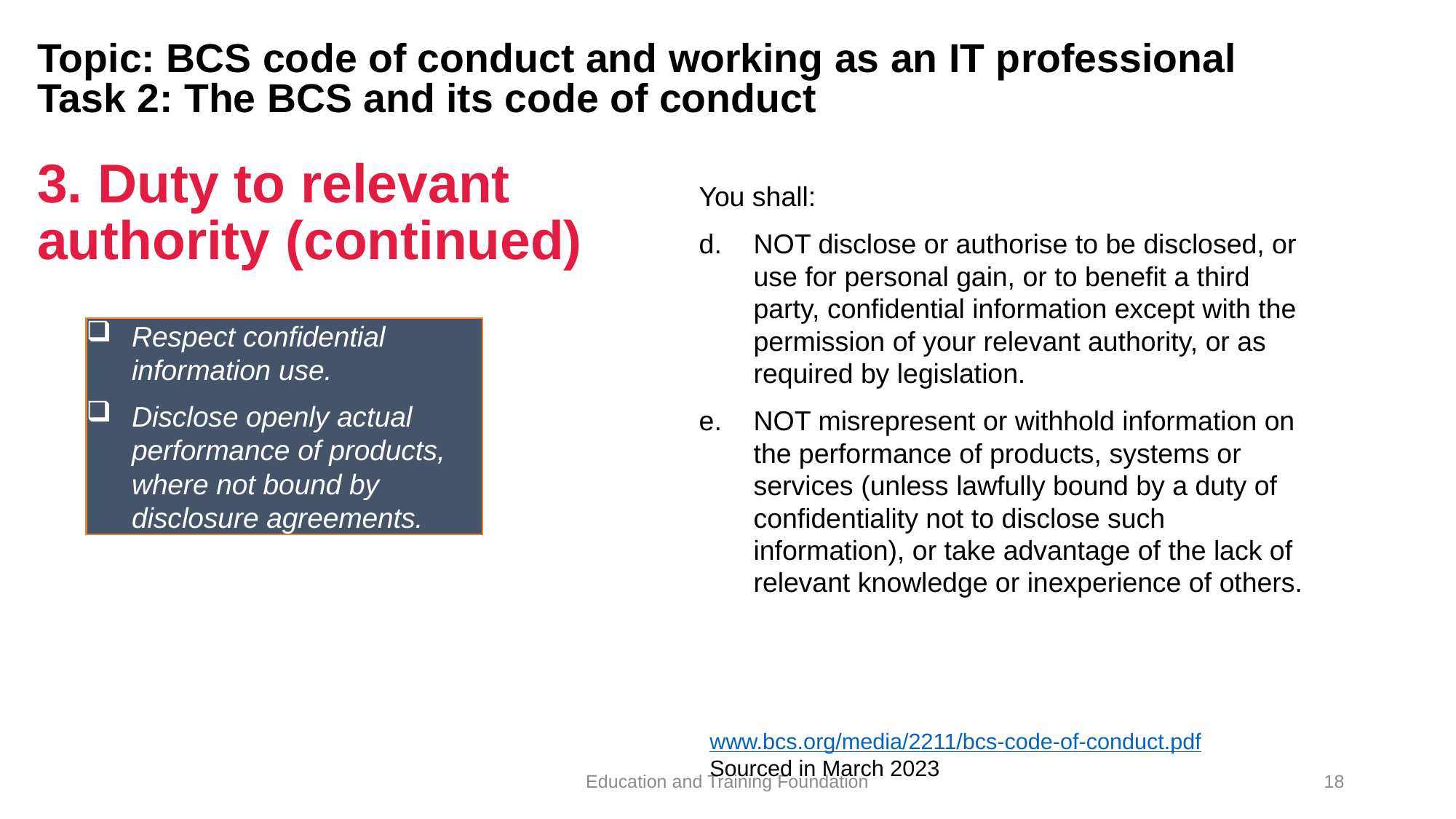

# Topic: BCS code of conduct and working as an IT professional Task 2: The BCS and its code of conduct
3. Duty to relevant authority (continued)
You shall:
NOT disclose or authorise to be disclosed, or use for personal gain, or to benefit a third party, confidential information except with the permission of your relevant authority, or as required by legislation.
NOT misrepresent or withhold information on the performance of products, systems or services (unless lawfully bound by a duty of confidentiality not to disclose such information), or take advantage of the lack of relevant knowledge or inexperience of others.
Respect confidential information use.
Disclose openly actual performance of products, where not bound by disclosure agreements.
www.bcs.org/media/2211/bcs-code-of-conduct.pdf
Sourced in March 2023
Education and Training Foundation
18